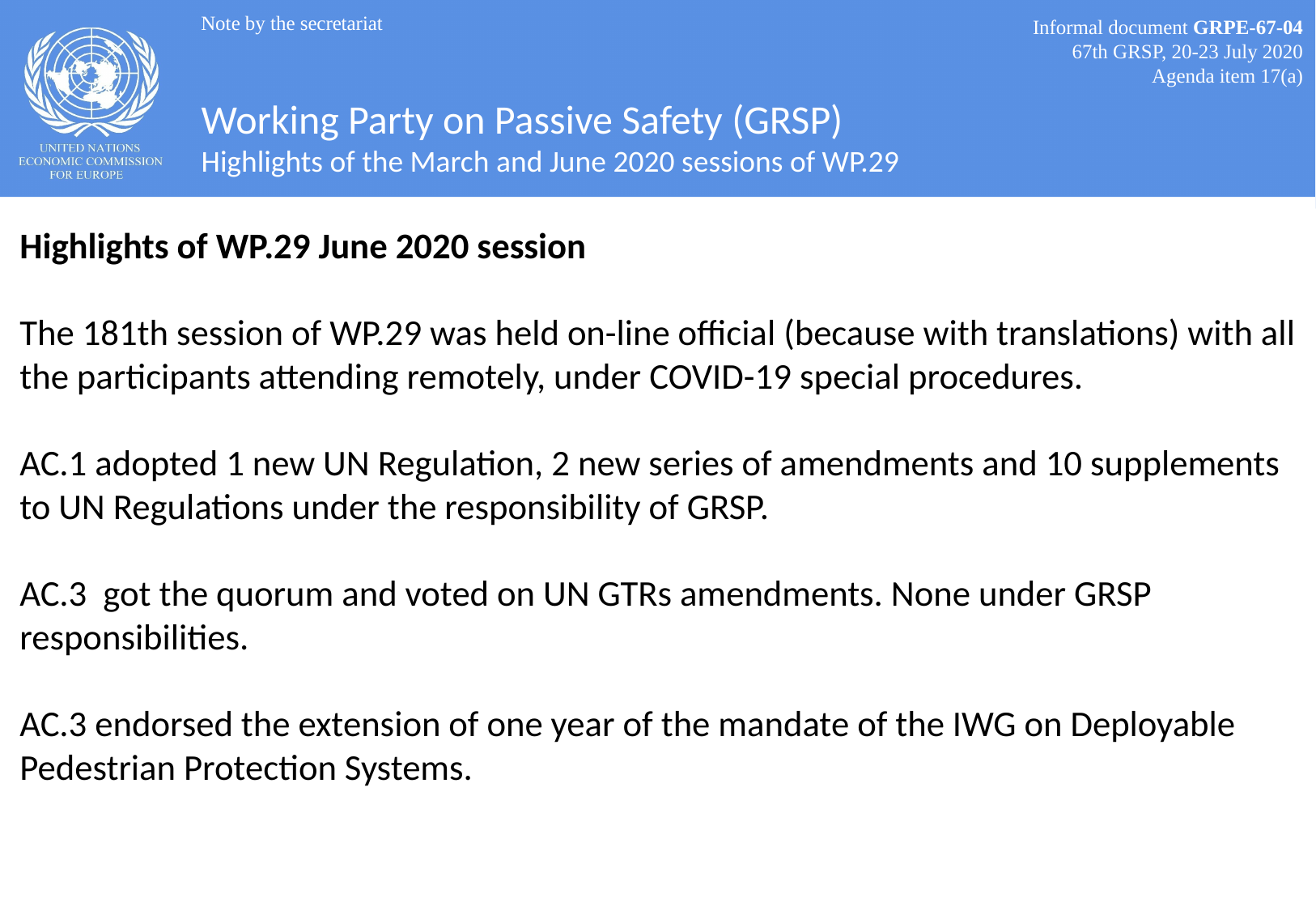

Note by the secretariat
Informal document GRPE-67-04
67th GRSP, 20-23 July 2020
Agenda item 17(a)
# Working Party on Passive Safety (GRSP) Highlights of the March and June 2020 sessions of WP.29
Highlights of WP.29 June 2020 session

The 181th session of WP.29 was held on-line official (because with translations) with all the participants attending remotely, under COVID-19 special procedures.

AC.1 adopted 1 new UN Regulation, 2 new series of amendments and 10 supplements to UN Regulations under the responsibility of GRSP.

AC.3  got the quorum and voted on UN GTRs amendments. None under GRSP responsibilities.

AC.3 endorsed the extension of one year of the mandate of the IWG on Deployable Pedestrian Protection Systems.